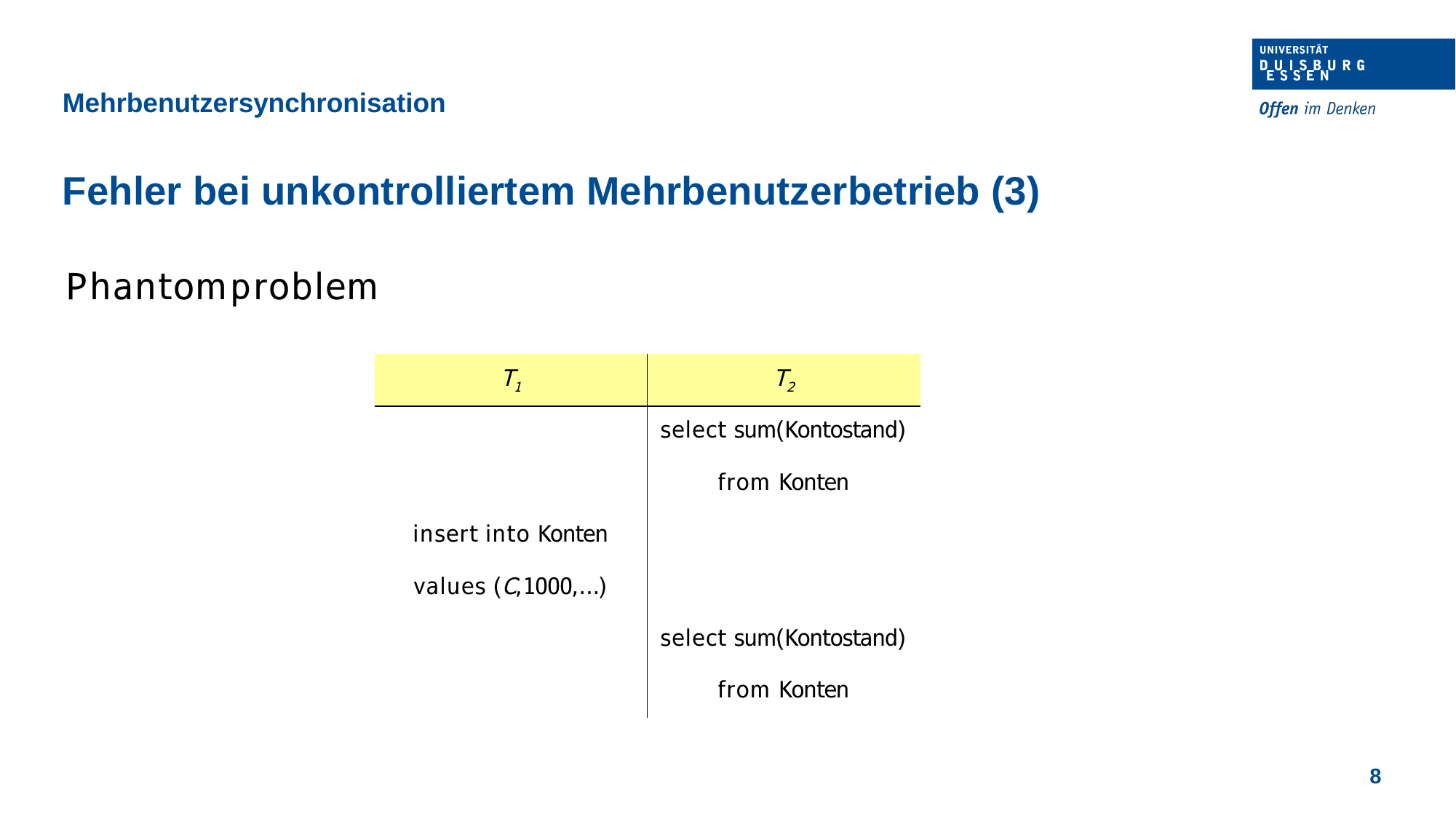

Mehrbenutzersynchronisation
Fehler bei unkontrolliertem Mehrbenutzerbetrieb (3)
Phantomproblem
| T1 | T2 |
| --- | --- |
|  | select sum(Kontostand) |
|  | from Konten |
| insert into Konten |  |
| values (C,1000,...) |  |
|  | select sum(Kontostand) |
|  | from Konten |
8